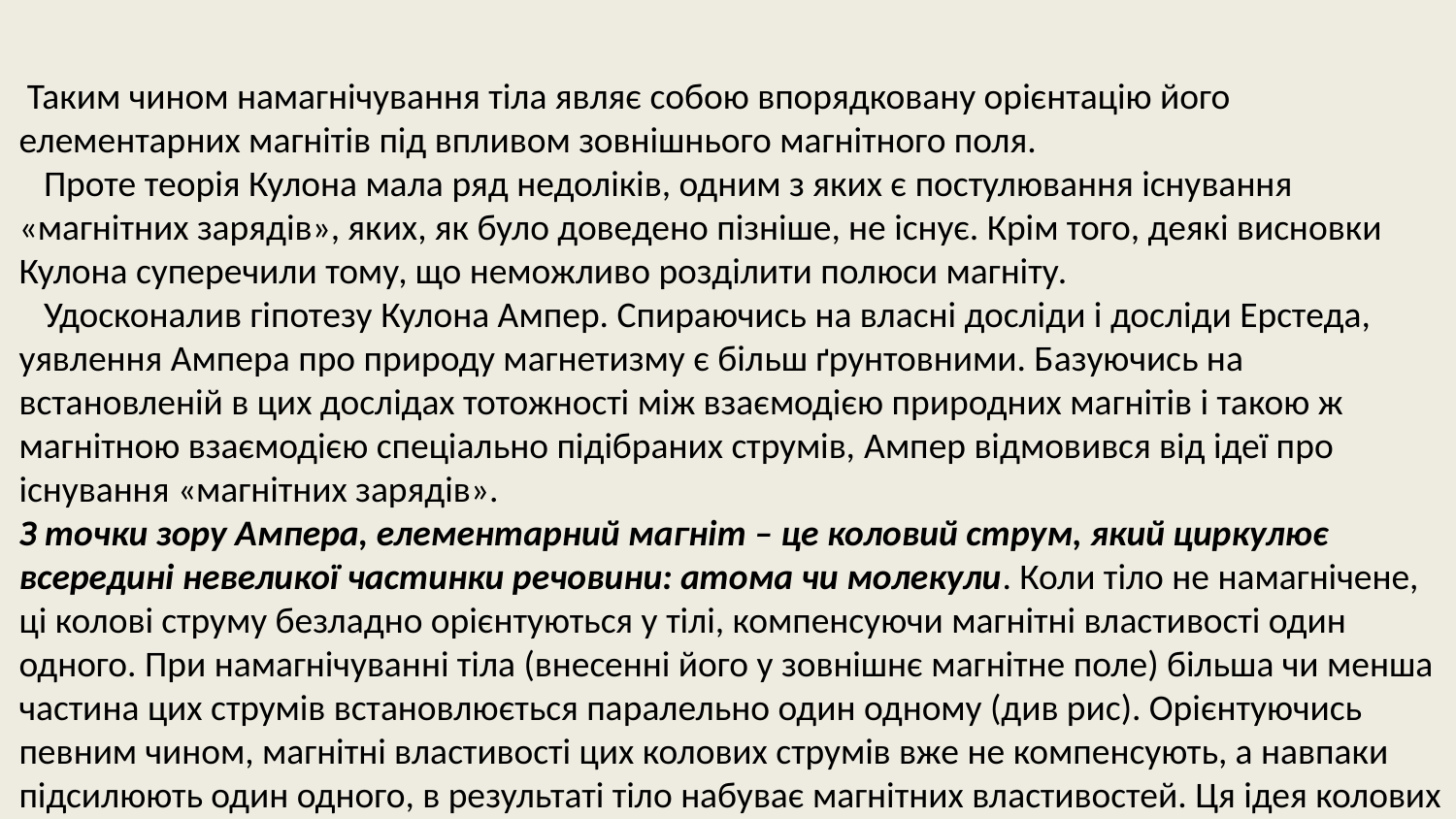

Таким чином намагнічування тіла являє собою впорядковану орієнтацію його елементарних магнітів під впливом зовнішнього магнітного поля.
   Проте теорія Кулона мала ряд недоліків, одним з яких є постулювання існування «магнітних зарядів», яких, як було доведено пізніше, не існує. Крім того, деякі висновки Кулона суперечили тому, що неможливо розділити полюси магніту.
   Удосконалив гіпотезу Кулона Ампер. Спираючись на власні досліди і досліди Ерстеда, уявлення Ампера про природу магнетизму є більш ґрунтовними. Базуючись на встановленій в цих дослідах тотожності між взаємодією природних магнітів і такою ж магнітною взаємодією спеціально підібраних струмів, Ампер відмовився від ідеї про існування «магнітних зарядів».
З точки зору Ампера, елементарний магніт – це коловий струм, який циркулює всередині невеликої частинки речовини: атома чи молекули. Коли тіло не намагнічене, ці колові струму безладно орієнтуються у тілі, компенсуючи магнітні властивості один одного. При намагнічуванні тіла (внесенні його у зовнішнє магнітне поле) більша чи менша частина цих струмів встановлюється паралельно один одному (див рис). Орієнтуючись певним чином, магнітні властивості цих колових струмів вже не компенсують, а навпаки підсилюють один одного, в результаті тіло набуває магнітних властивостей. Ця ідея колових струмів подібна